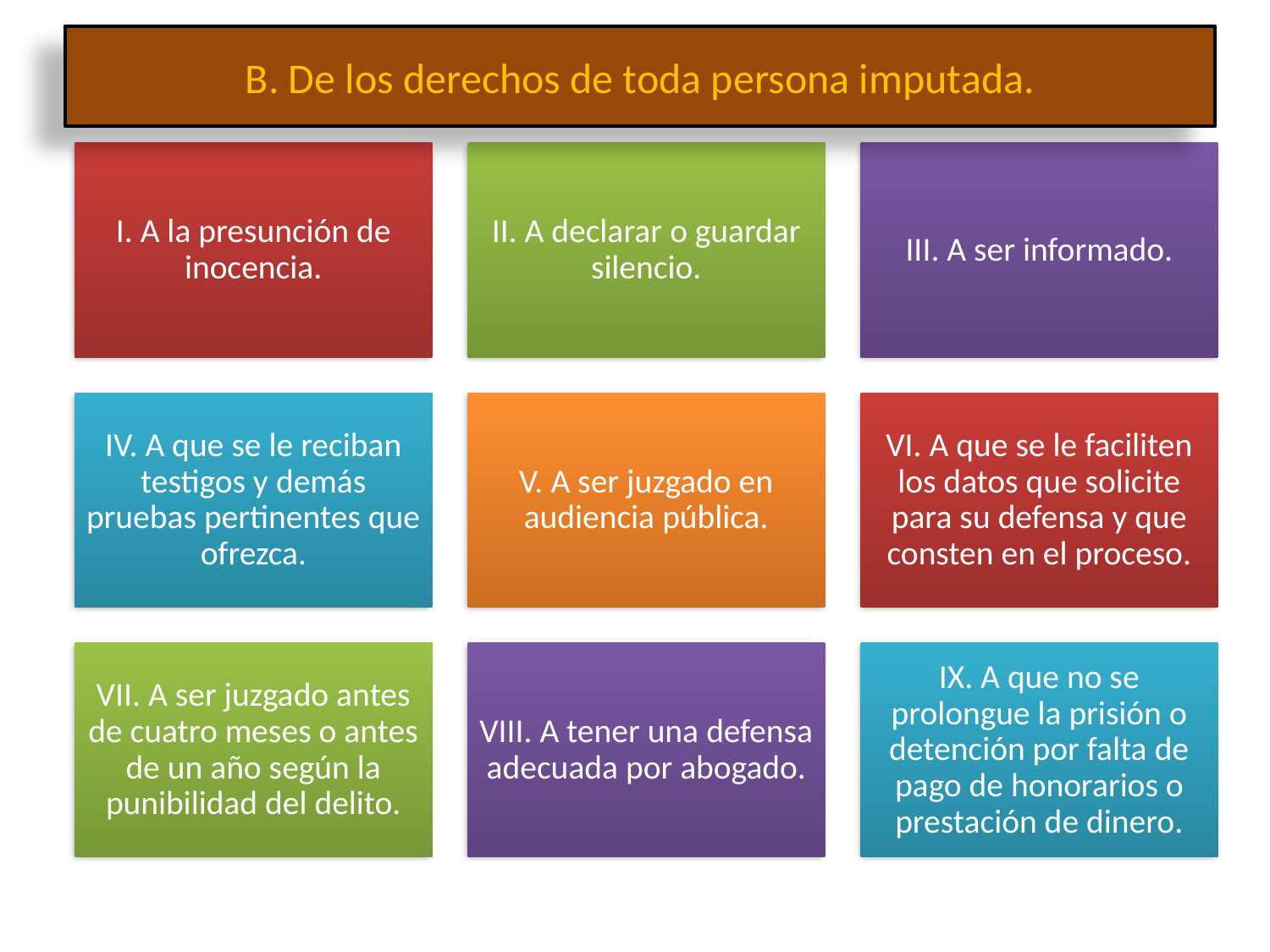

B. De los derechos de toda persona imputada.
I. A la presunción de inocencia.
II. A declarar o guardar silencio.
III. A ser informado.
IV. A que se le reciban testigos y demás pruebas pertinentes que ofrezca.
V. A ser juzgado en audiencia pública.
VI. A que se le faciliten los datos que solicite para su defensa y que consten en el proceso.
VII. A ser juzgado antes de cuatro meses o antes de un año según la punibilidad del delito.
VIII. A tener una defensa adecuada por abogado.
IX. A que no se prolongue la prisión o detención por falta de pago de honorarios o prestación de dinero.